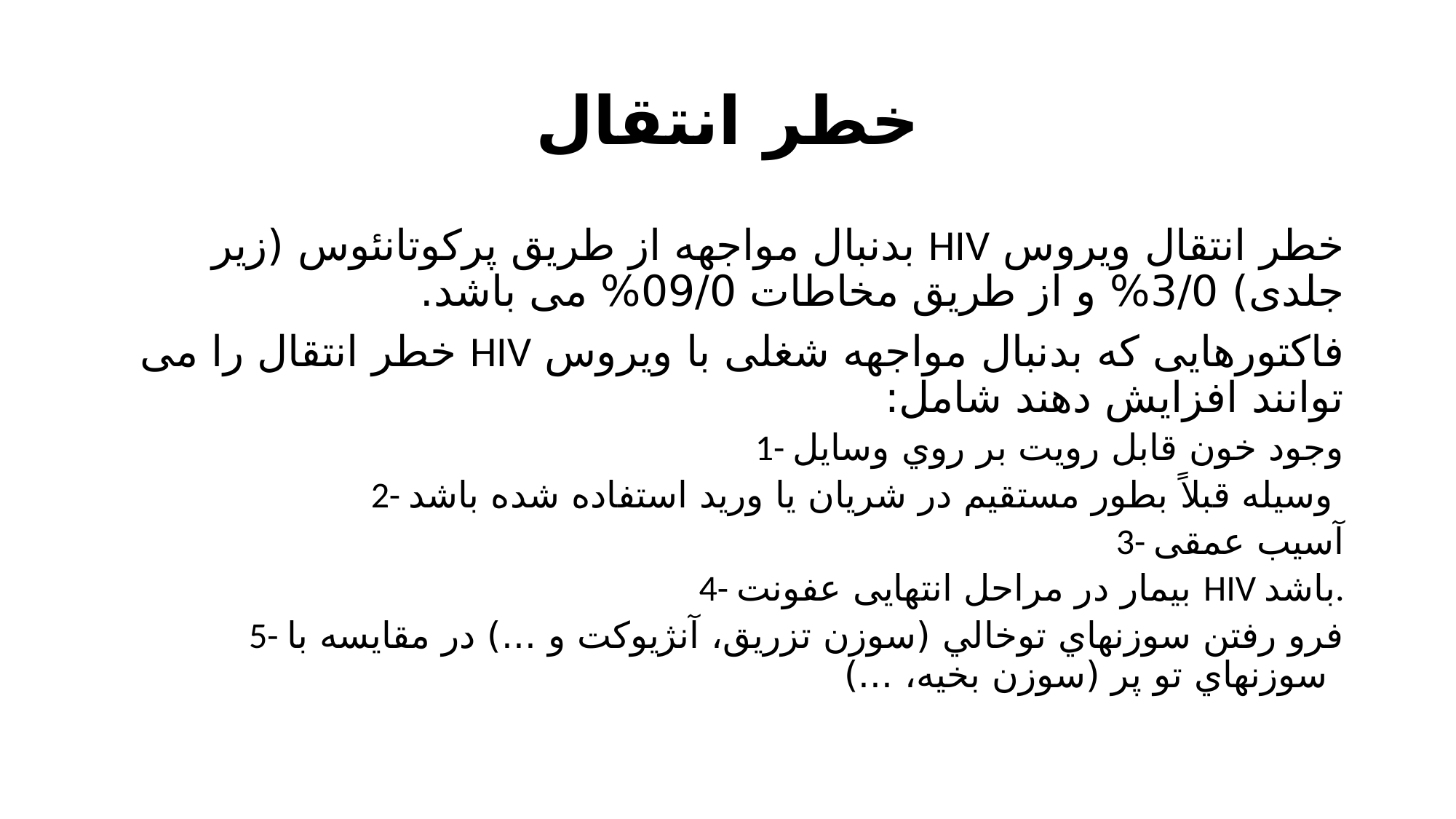

# خطر انتقال
خطر انتقال ویروس HIV بدنبال مواجهه از طریق پرکوتانئوس (زیر جلدی) 3/0% و از طریق مخاطات 09/0% می باشد.
فاکتورهایی که بدنبال مواجهه شغلی با ویروس HIV خطر انتقال را می توانند افزایش دهند شامل:
1- وجود خون قابل رویت بر روي وسايل
2- وسیله قبلاً بطور مستقیم در شریان یا ورید استفاده شده باشد
3- آسیب عمقی
4- بیمار در مراحل انتهایی عفونت HIV باشد.
5- فرو رفتن سوزنهاي توخالي (سوزن تزريق، آنژيوکت و ...) در مقايسه با سوزنهاي تو پر (سوزن بخيه، ...)